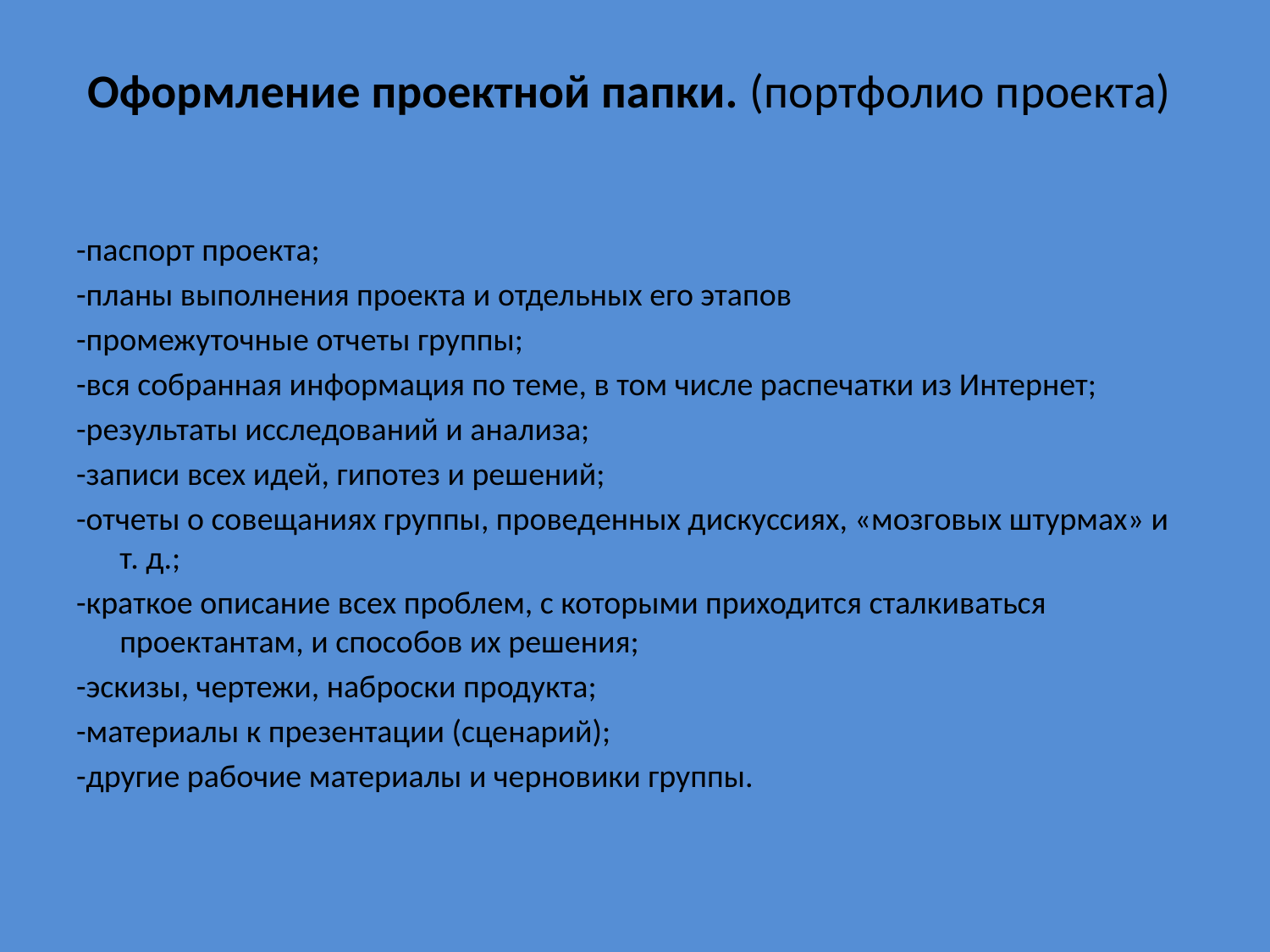

# Оформление проектной папки. (портфолио проекта)
-паспорт проекта;
-планы выполнения проекта и отдельных его этапов
-промежуточные отчеты группы;
-вся собранная информация по теме, в том числе распечатки из Интернет;
-результаты исследований и анализа;
-записи всех идей, гипотез и решений;
-отчеты о совещаниях группы, проведенных дискуссиях, «мозговых штурмах» и т. д.;
-краткое описание всех проблем, с которыми приходится сталкиваться проектантам, и способов их решения;
-эскизы, чертежи, наброски продукта;
-материалы к презентации (сценарий);
-другие рабочие материалы и черновики группы.